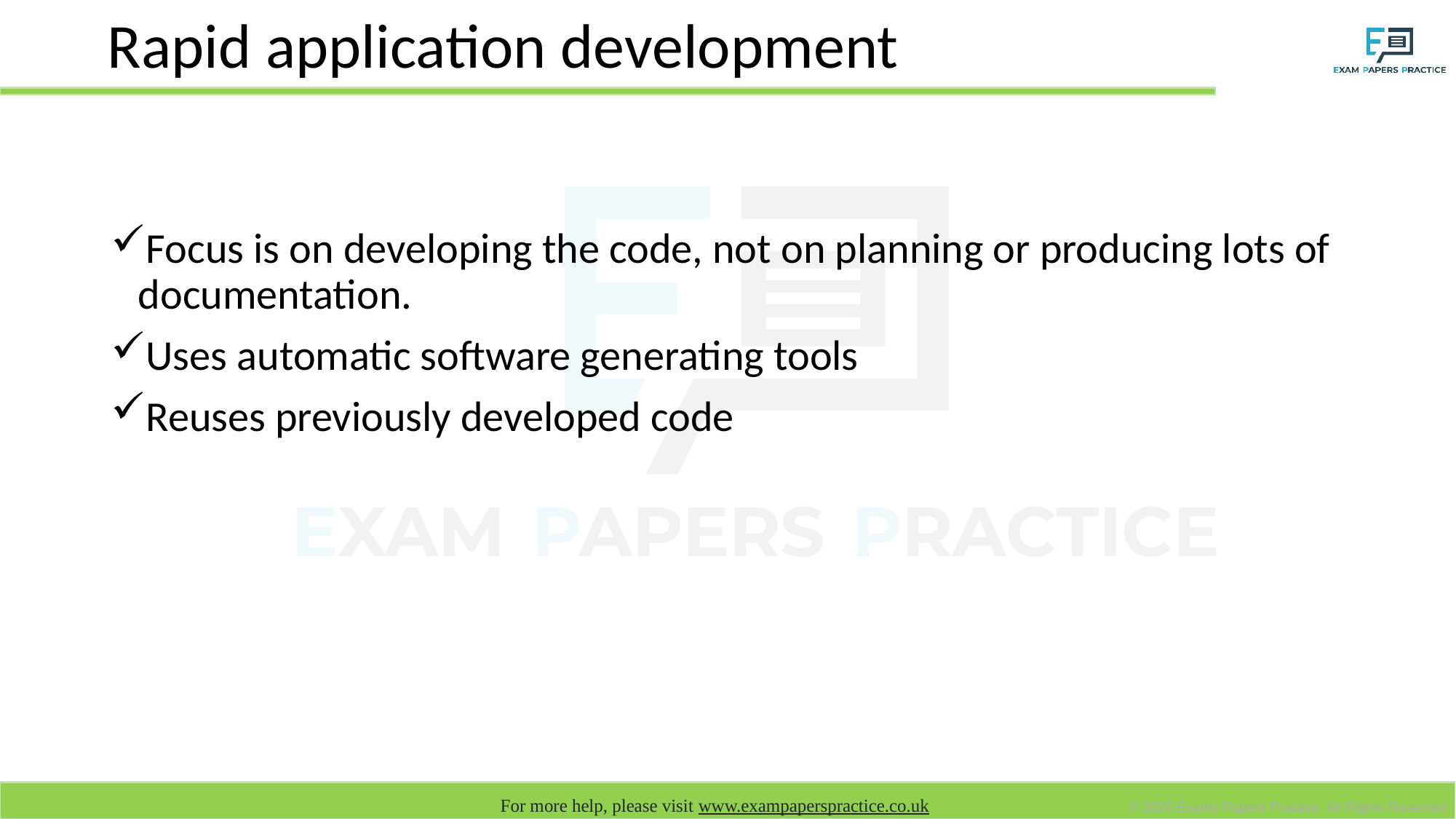

# Rapid application development
Focus is on developing the code, not on planning or producing lots of documentation.
Uses automatic software generating tools
Reuses previously developed code